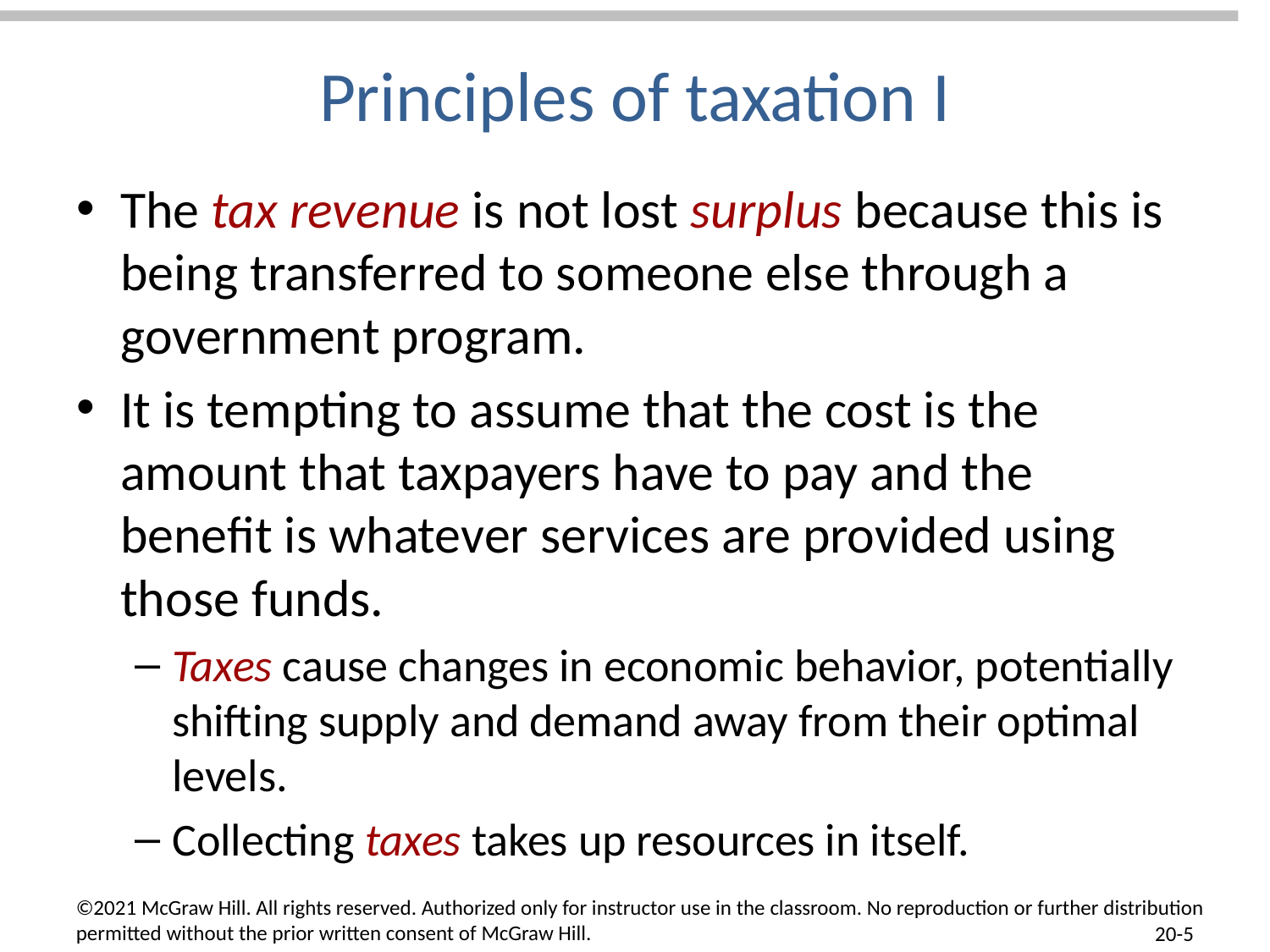

# Principles of taxation I
The tax revenue is not lost surplus because this is being transferred to someone else through a government program.
It is tempting to assume that the cost is the amount that taxpayers have to pay and the benefit is whatever services are provided using those funds.
Taxes cause changes in economic behavior, potentially shifting supply and demand away from their optimal levels.
Collecting taxes takes up resources in itself.